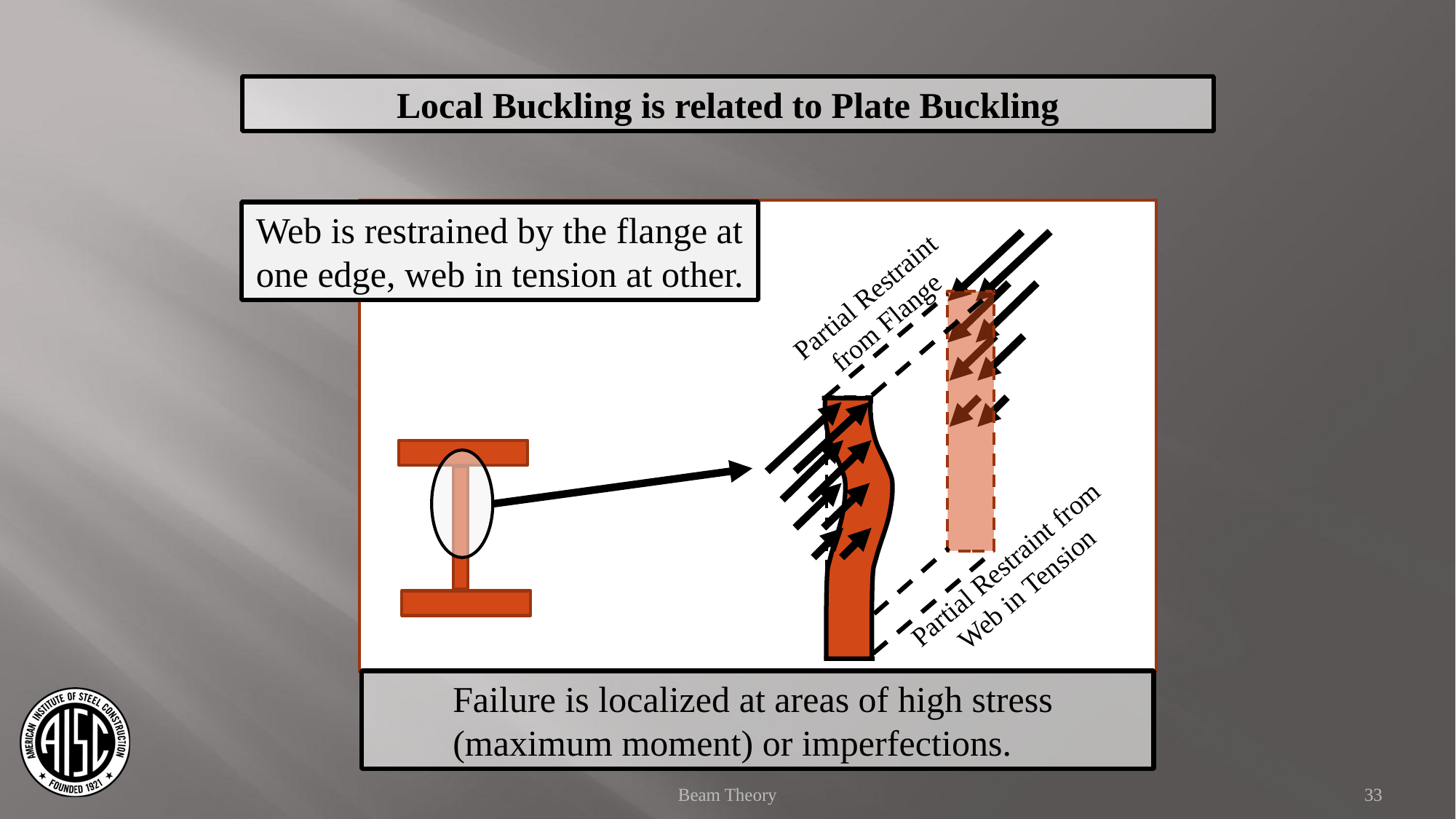

Local Buckling is related to Plate Buckling
Web is restrained by the flange at one edge, web in tension at other.

Partial Restraint from Flange

Partial Restraint from Web in Tension

Failure is localized at areas of high stress
(maximum moment) or imperfections.
Beam Theory
33